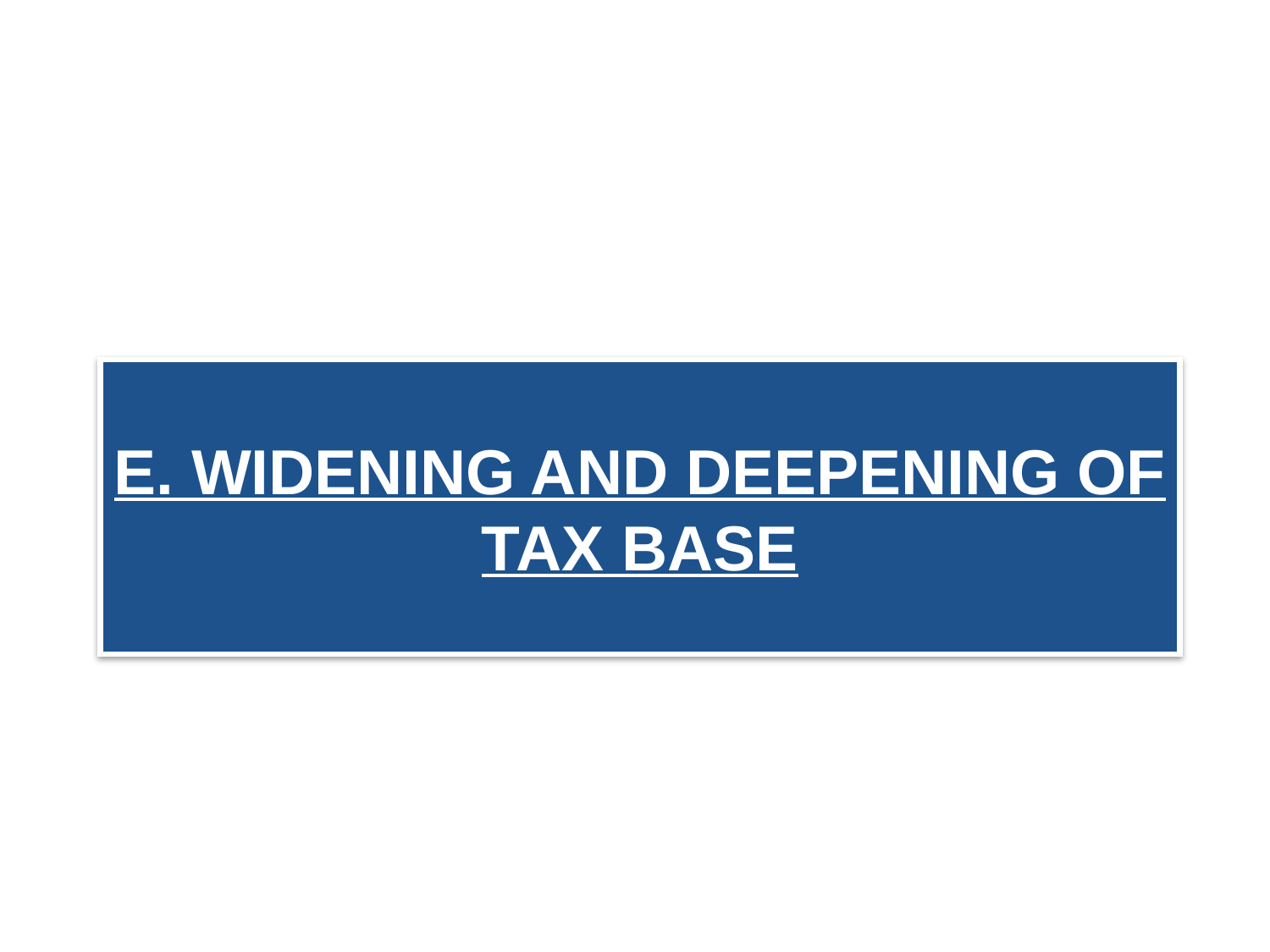

E. WIDENING AND DEEPENING OF TAX BASE
107